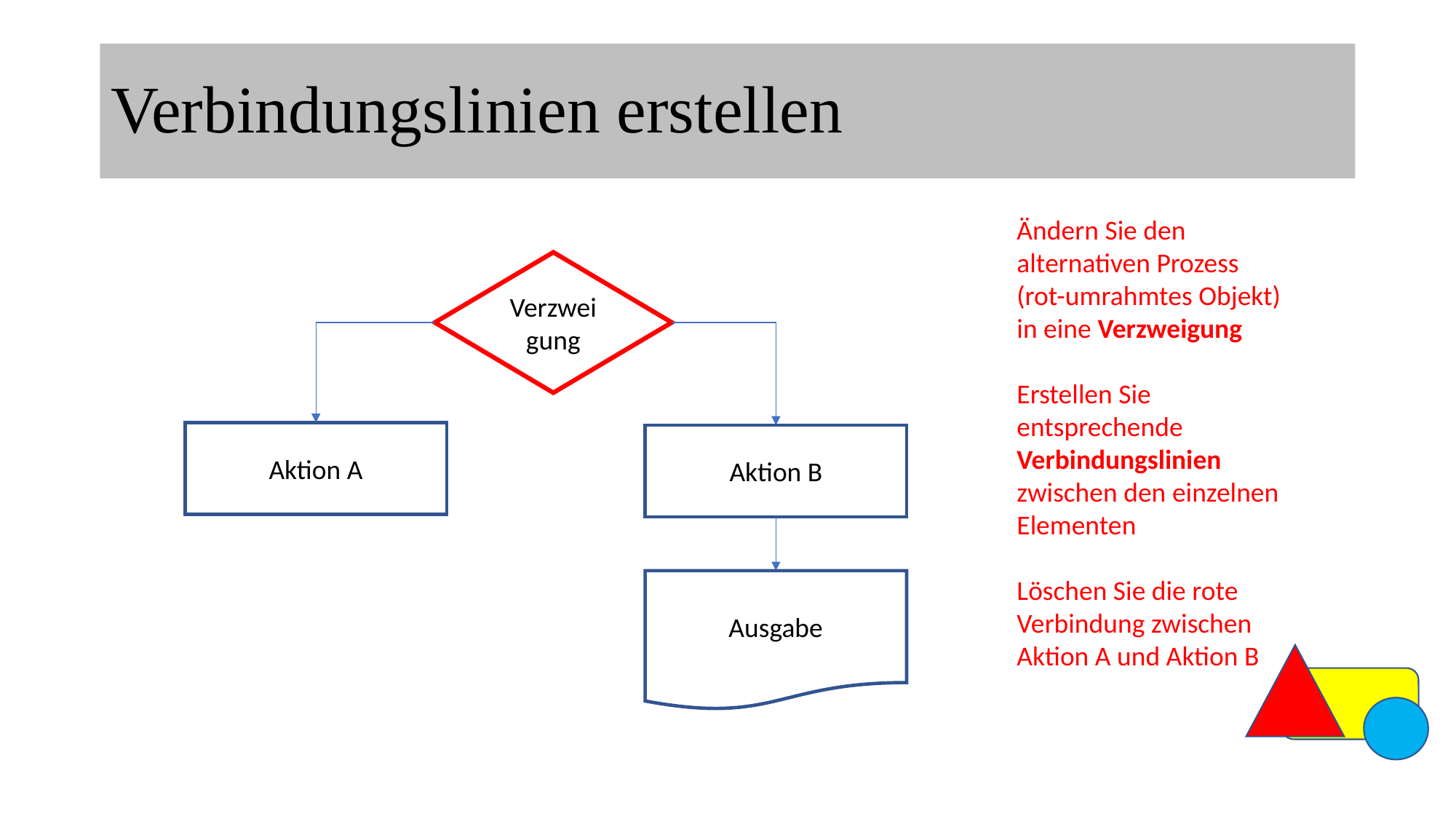

# Verbindungslinien erstellen
Ändern Sie den alternativen Prozess (rot-umrahmtes Objekt) in eine Verzweigung

Erstellen Sie entsprechende Verbindungslinien zwischen den einzelnen Elementen

Löschen Sie die rote Verbindung zwischen Aktion A und Aktion B
Verzweigung
Aktion A
Aktion B
Ausgabe